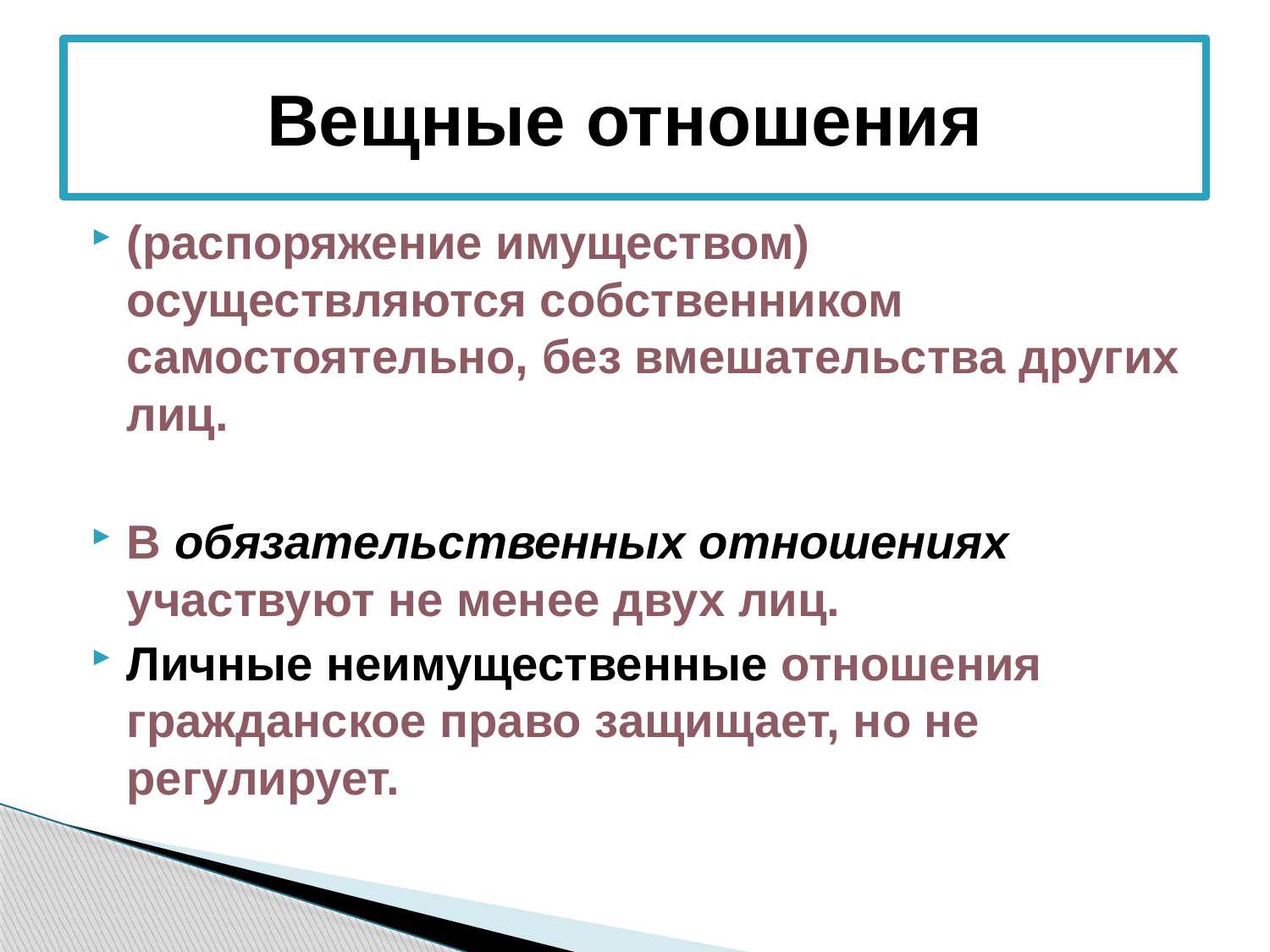

# Вещные отношения
﻿(распоряжение имуществом) осуществляются собственником самостоятельно, без вмешательства других лиц.

В обязательственных отношениях  участвуют не менее двух лиц.
Личные неимущественные отношения гражданское право защищает, но не регулирует.